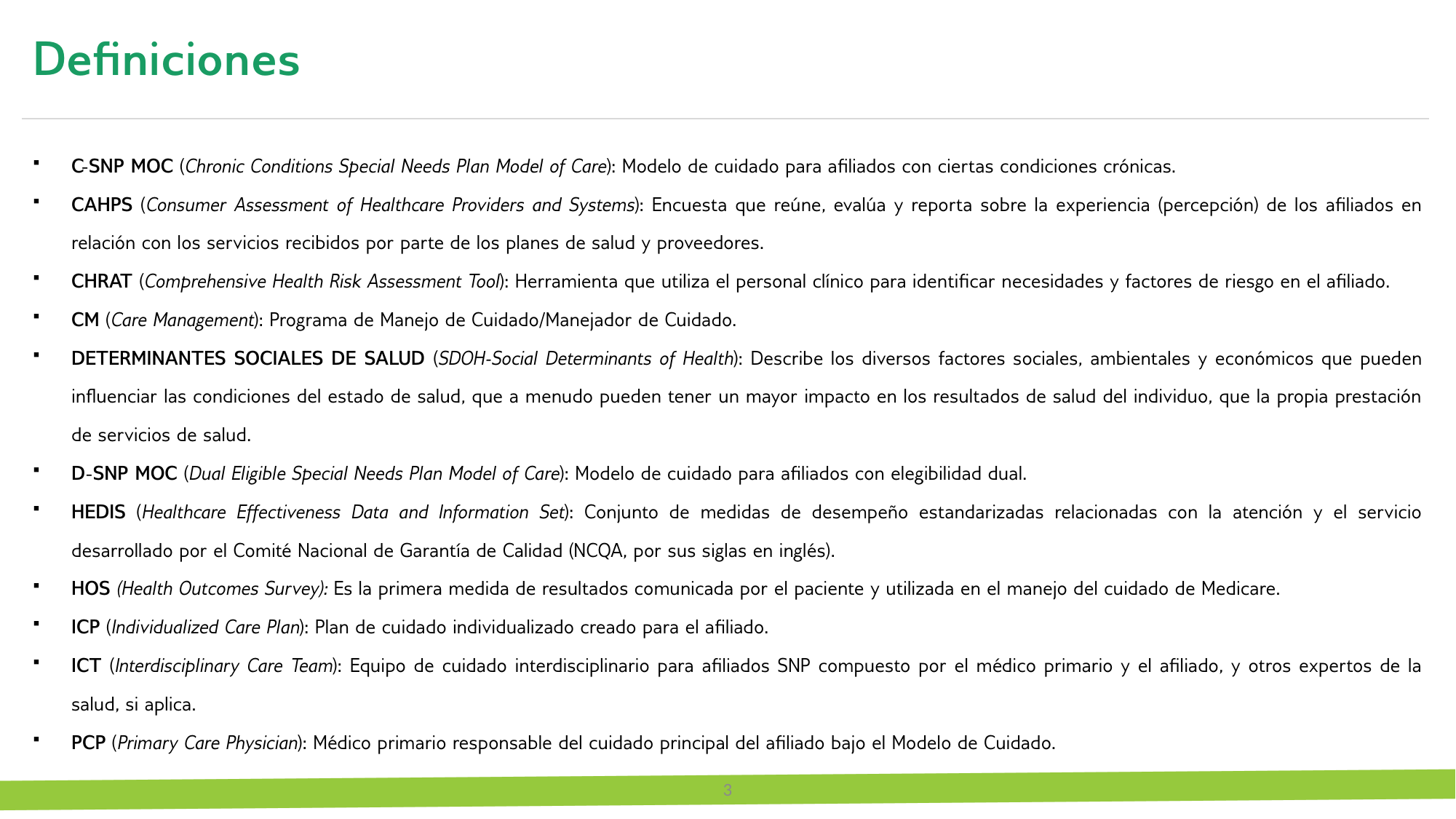

Definiciones
C-SNP MOC (Chronic Conditions Special Needs Plan Model of Care): Modelo de cuidado para afiliados con ciertas condiciones crónicas.
CAHPS (Consumer Assessment of Healthcare Providers and Systems): Encuesta que reúne, evalúa y reporta sobre la experiencia (percepción) de los afiliados en relación con los servicios recibidos por parte de los planes de salud y proveedores.
CHRAT (Comprehensive Health Risk Assessment Tool): Herramienta que utiliza el personal clínico para identificar necesidades y factores de riesgo en el afiliado.
CM (Care Management): Programa de Manejo de Cuidado/Manejador de Cuidado.
DETERMINANTES SOCIALES DE SALUD (SDOH-Social Determinants of Health): Describe los diversos factores sociales, ambientales y económicos que pueden influenciar las condiciones del estado de salud, que a menudo pueden tener un mayor impacto en los resultados de salud del individuo, que la propia prestación de servicios de salud.
D-SNP MOC (Dual Eligible Special Needs Plan Model of Care): Modelo de cuidado para afiliados con elegibilidad dual.
HEDIS (Healthcare Effectiveness Data and Information Set): Conjunto de medidas de desempeño estandarizadas relacionadas con la atención y el servicio desarrollado por el Comité Nacional de Garantía de Calidad (NCQA, por sus siglas en inglés).
HOS (Health Outcomes Survey): Es la primera medida de resultados comunicada por el paciente y utilizada en el manejo del cuidado de Medicare.
ICP (Individualized Care Plan): Plan de cuidado individualizado creado para el afiliado.
ICT (Interdisciplinary Care Team): Equipo de cuidado interdisciplinario para afiliados SNP compuesto por el médico primario y el afiliado, y otros expertos de la salud, si aplica.
PCP (Primary Care Physician): Médico primario responsable del cuidado principal del afiliado bajo el Modelo de Cuidado.
3